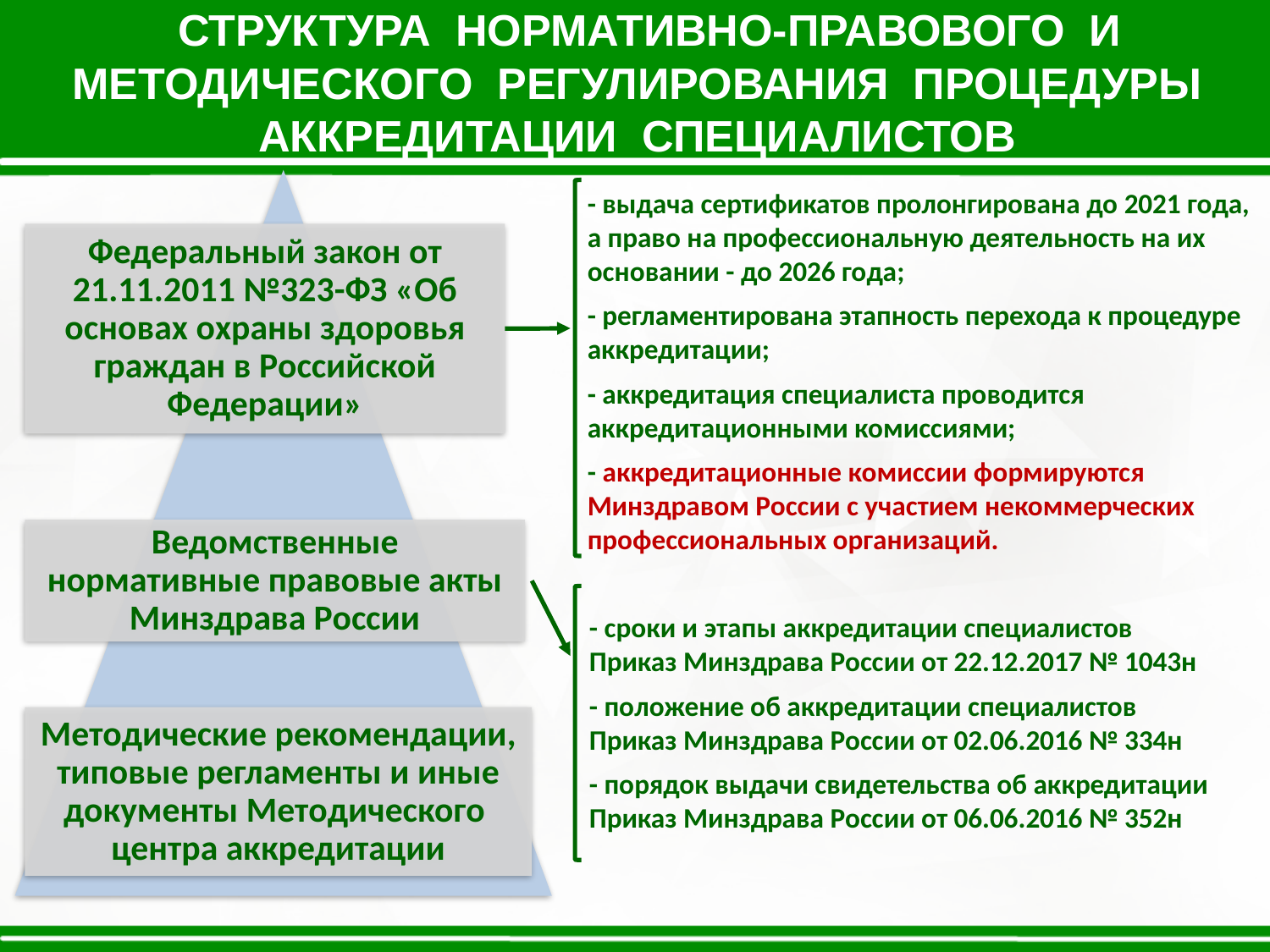

СТРУКТУРА  НОРМАТИВНО-ПРАВОВОГО  И МЕТОДИЧЕСКОГО  РЕГУЛИРОВАНИЯ  ПРОЦЕДУРЫ АККРЕДИТАЦИИ  СПЕЦИАЛИСТОВ

- выдача сертификатов пролонгирована до 2021 года, а право на профессиональную деятельность на их основании - до 2026 года;
- регламентирована этапность перехода к процедуре аккредитации;
- аккредитация специалиста проводится аккредитационными комиссиями;
- аккредитационные комиссии формируются Минздравом России с участием некоммерческих профессиональных организаций.

Федеральный закон от 21.11.2011 №323-ФЗ «Об основах охраны здоровья граждан в Российской Федерации»
Ведомственные нормативные правовые акты Минздрава России

- сроки и этапы аккредитации специалистов          Приказ Минздрава России от 22.12.2017 № 1043н
- положение об аккредитации специалистов         Приказ Минздрава России от 02.06.2016 № 334н
- порядок выдачи свидетельства об аккредитации Приказ Минздрава России от 06.06.2016 № 352н
Методические рекомендации, типовые регламенты и иные документы Методического  центра аккредитации